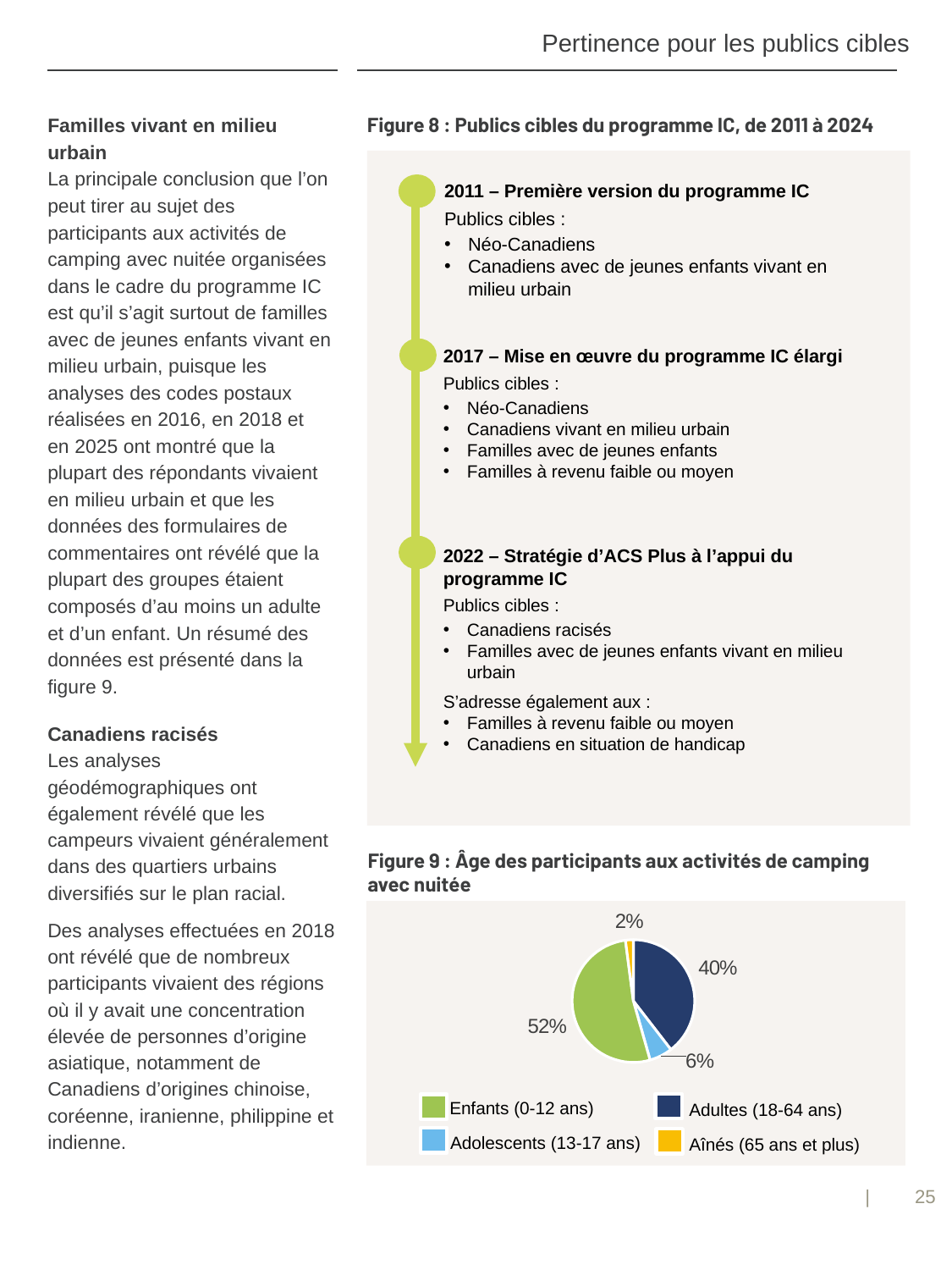

# Pertinence pour les publics cibles
Familles vivant en milieu urbain
La principale conclusion que l’on peut tirer au sujet des participants aux activités de camping avec nuitée organisées dans le cadre du programme IC est qu’il s’agit surtout de familles avec de jeunes enfants vivant en milieu urbain, puisque les analyses des codes postaux réalisées en 2016, en 2018 et en 2025 ont montré que la plupart des répondants vivaient en milieu urbain et que les données des formulaires de commentaires ont révélé que la plupart des groupes étaient composés d’au moins un adulte et d’un enfant. Un résumé des données est présenté dans la figure 9.
Canadiens racisés
Les analyses géodémographiques ont également révélé que les campeurs vivaient généralement dans des quartiers urbains diversifiés sur le plan racial.
Des analyses effectuées en 2018 ont révélé que de nombreux participants vivaient des régions où il y avait une concentration élevée de personnes d’origine asiatique, notamment de Canadiens d’origines chinoise, coréenne, iranienne, philippine et indienne.

Figure 8 : Publics cibles du programme IC, de 2011 à 2024

2011 – Première version du programme IC
Publics cibles :
Néo-Canadiens
Canadiens avec de jeunes enfants vivant en milieu urbain

2017 – Mise en œuvre du programme IC élargi
Publics cibles :
Néo-Canadiens
Canadiens vivant en milieu urbain
Familles avec de jeunes enfants
Familles à revenu faible ou moyen

2022 – Stratégie d’ACS Plus à l’appui du programme IC
Publics cibles :
Canadiens racisés
Familles avec de jeunes enfants vivant en milieu urbain

S’adresse également aux :
Familles à revenu faible ou moyen
Canadiens en situation de handicap

Figure 9 : Âge des participants aux activités de camping avec nuitée

### Chart

| Category |  |
|---|---|
| Enfants (0-12 ans) | 0.3952 |
| Adolescents (13-17 ans) | 0.0608 |
| Adultes (18-64 ans) | 0.5232 |
| Aînés (65 ans et plus) | 0.0208 |
Adultes (18-64 ans)

Enfants (0-12 ans)

Adolescents (13-17 ans)

Aînés (65 ans et plus)